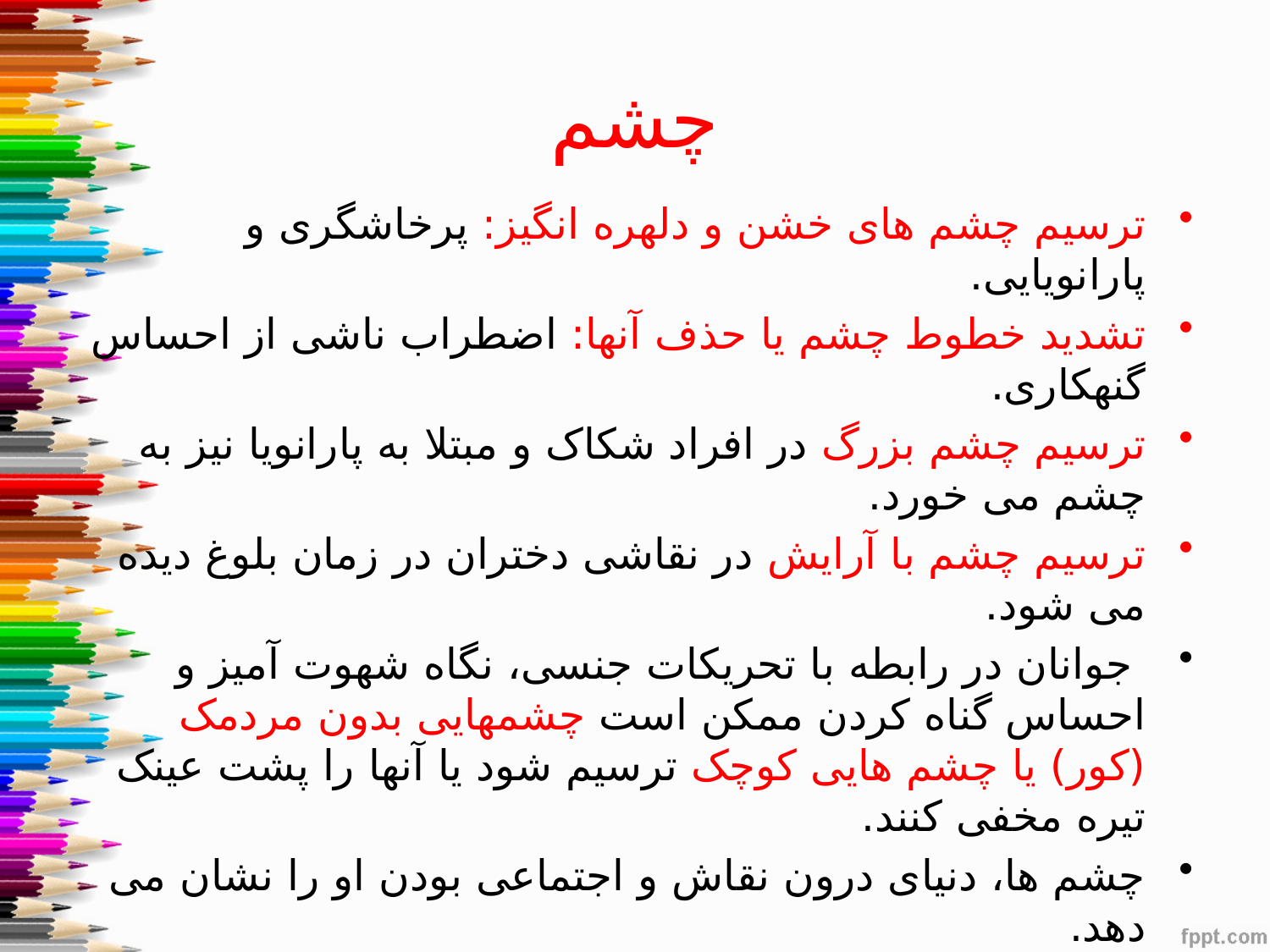

# چشم
ترسیم چشم های خشن و دلهره انگیز: پرخاشگری و پارانویایی.
تشدید خطوط چشم یا حذف آنها: اضطراب ناشی از احساس گنهکاری.
ترسیم چشم بزرگ در افراد شکاک و مبتلا به پارانویا نیز به چشم می خورد.
ترسیم چشم با آرایش در نقاشی دختران در زمان بلوغ دیده می شود.
 جوانان در رابطه با تحریکات جنسی، نگاه شهوت آمیز و احساس گناه کردن ممکن است چشمهایی بدون مردمک (کور) یا چشم هایی کوچک ترسیم شود یا آنها را پشت عینک تیره مخفی کنند.
چشم ها، دنیای درون نقاش و اجتماعی بودن او را نشان می دهد.
کودکان خودستا، چشم ها را با حالت های درنده و وحشی می کشند.
چون چشم ها ارزش زیبایی دارند بنابراین دخترها و دوست داران هم جنس خود، چشم ها را خیلی بزرگ می کشند.